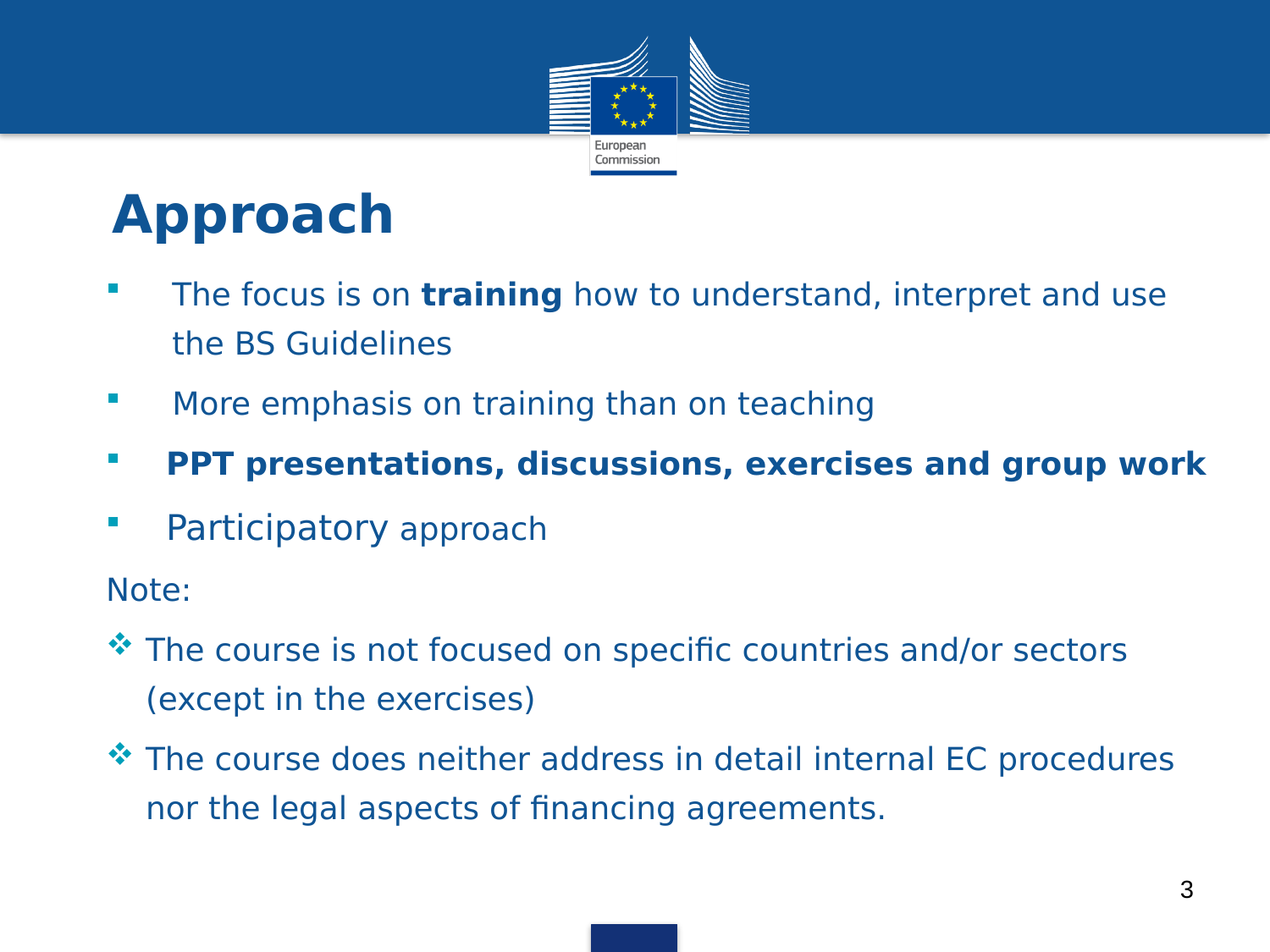

# Approach
The focus is on training how to understand, interpret and use the BS Guidelines
More emphasis on training than on teaching
  PPT presentations, discussions, exercises and group work
  Participatory approach
Note:
The course is not focused on specific countries and/or sectors (except in the exercises)
The course does neither address in detail internal EC procedures nor the legal aspects of financing agreements.

3